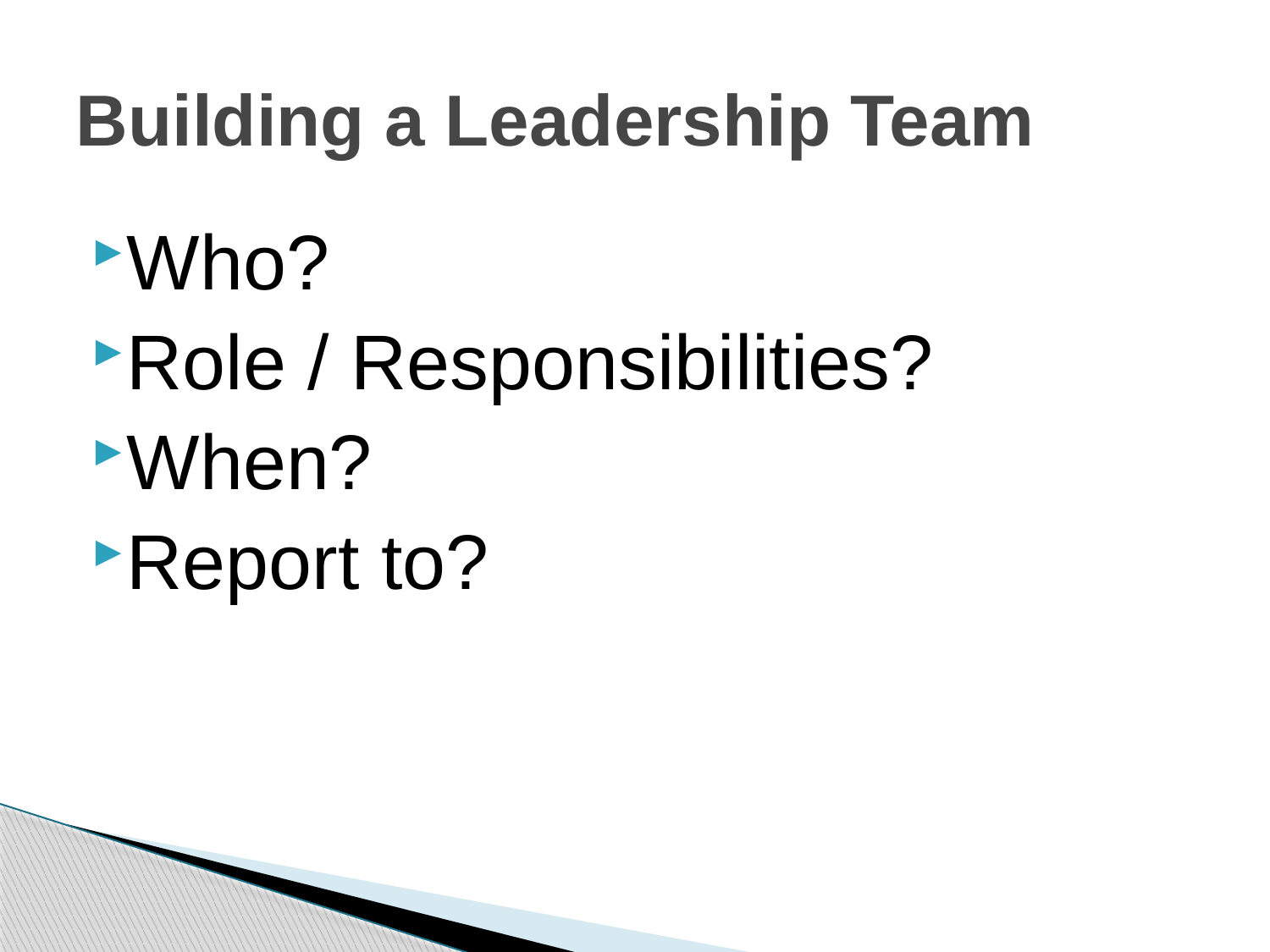

# Building a Leadership Team
Who?
Role / Responsibilities?
When?
Report to?